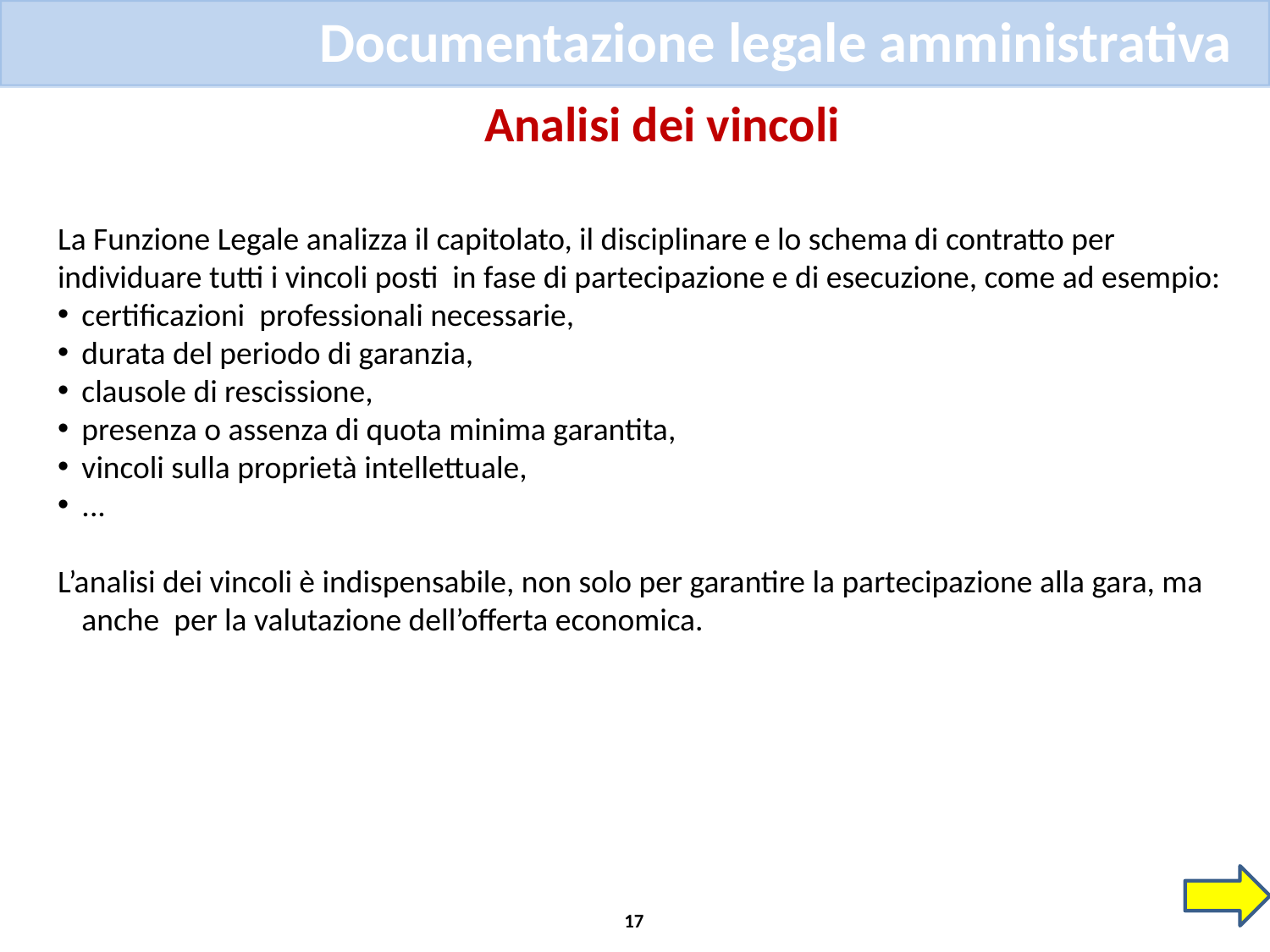

Documentazione legale amministrativa
Analisi dei vincoli
La Funzione Legale analizza il capitolato, il disciplinare e lo schema di contratto per individuare tutti i vincoli posti  in fase di partecipazione e di esecuzione, come ad esempio:
certificazioni  professionali necessarie,
durata del periodo di garanzia,
clausole di rescissione,
presenza o assenza di quota minima garantita,
vincoli sulla proprietà intellettuale,
...

L’analisi dei vincoli è indispensabile, non solo per garantire la partecipazione alla gara, ma anche  per la valutazione dell’offerta economica.

17